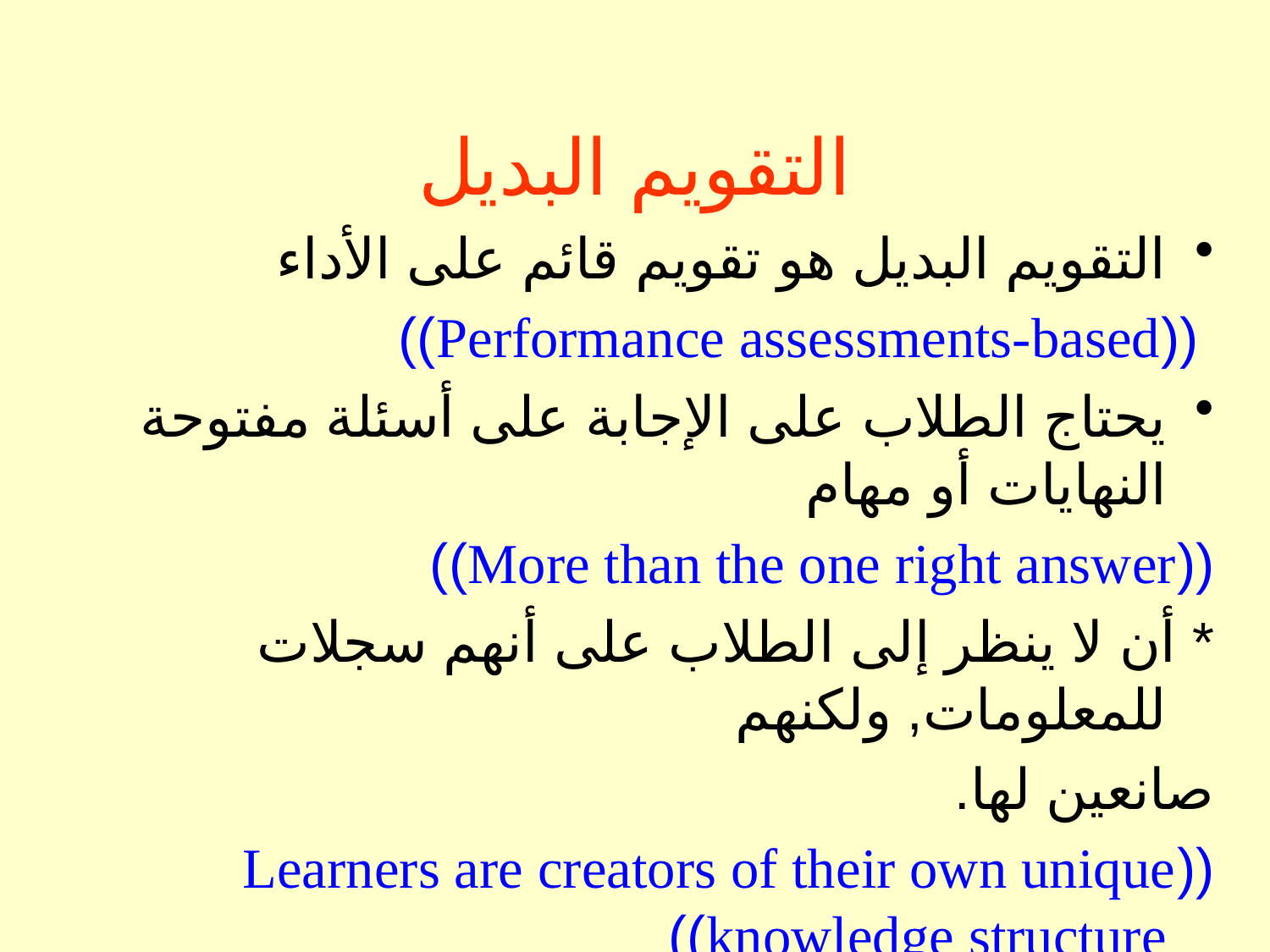

# التقويم البديل
التقويم البديل هو تقويم قائم على الأداء
 ((Performance assessments-based))
يحتاج الطلاب على الإجابة على أسئلة مفتوحة النهايات أو مهام
((More than the one right answer))
* أن لا ينظر إلى الطلاب على أنهم سجلات للمعلومات, ولكنهم
صانعين لها.
((Learners are creators of their own unique knowledge structure))